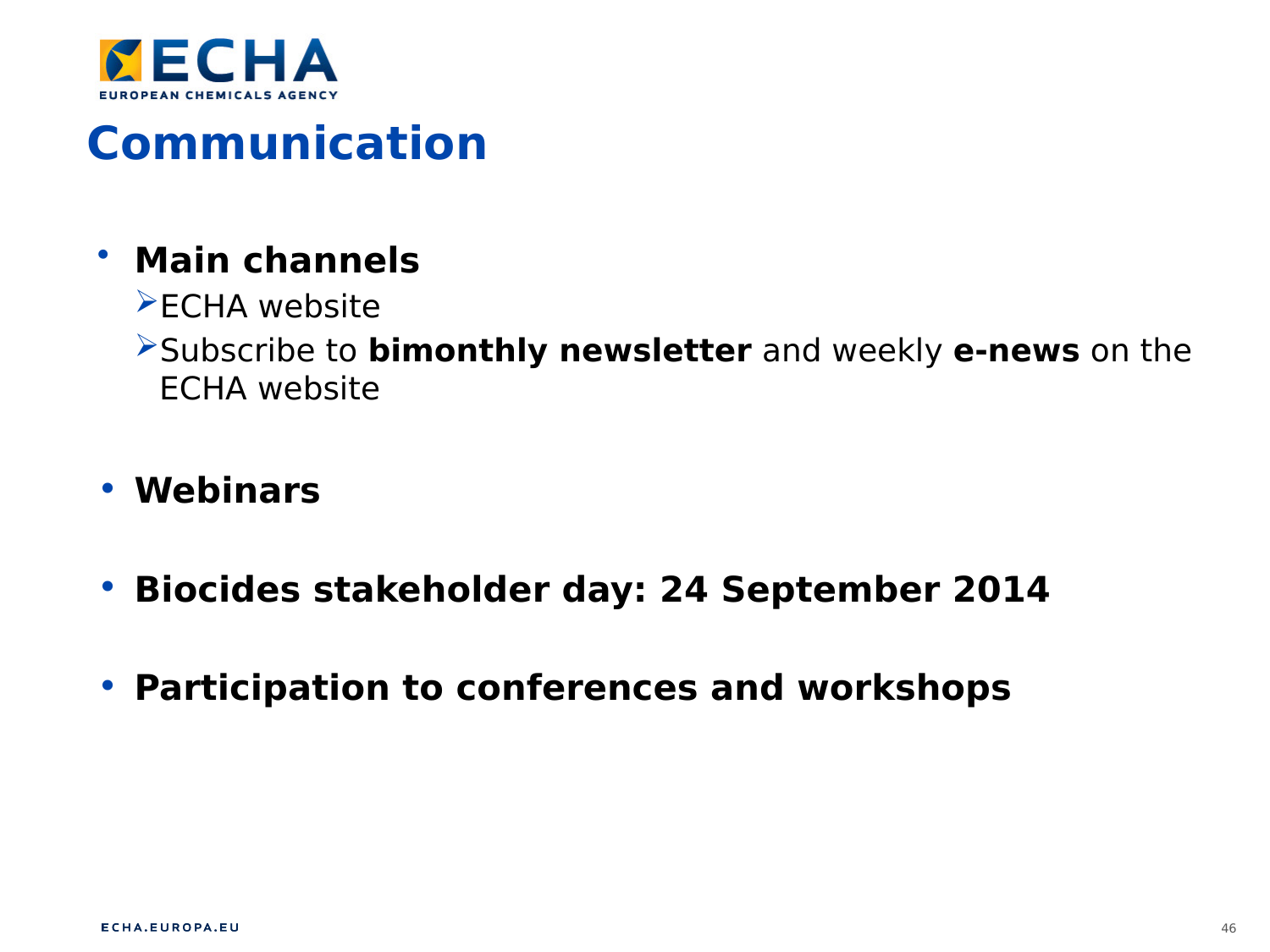

Communication

Main channels
ECHA website
Subscribe to bimonthly newsletter and weekly e-news on the ECHA website

Webinars

Biocides stakeholder day: 24 September 2014

Participation to conferences and workshops

46